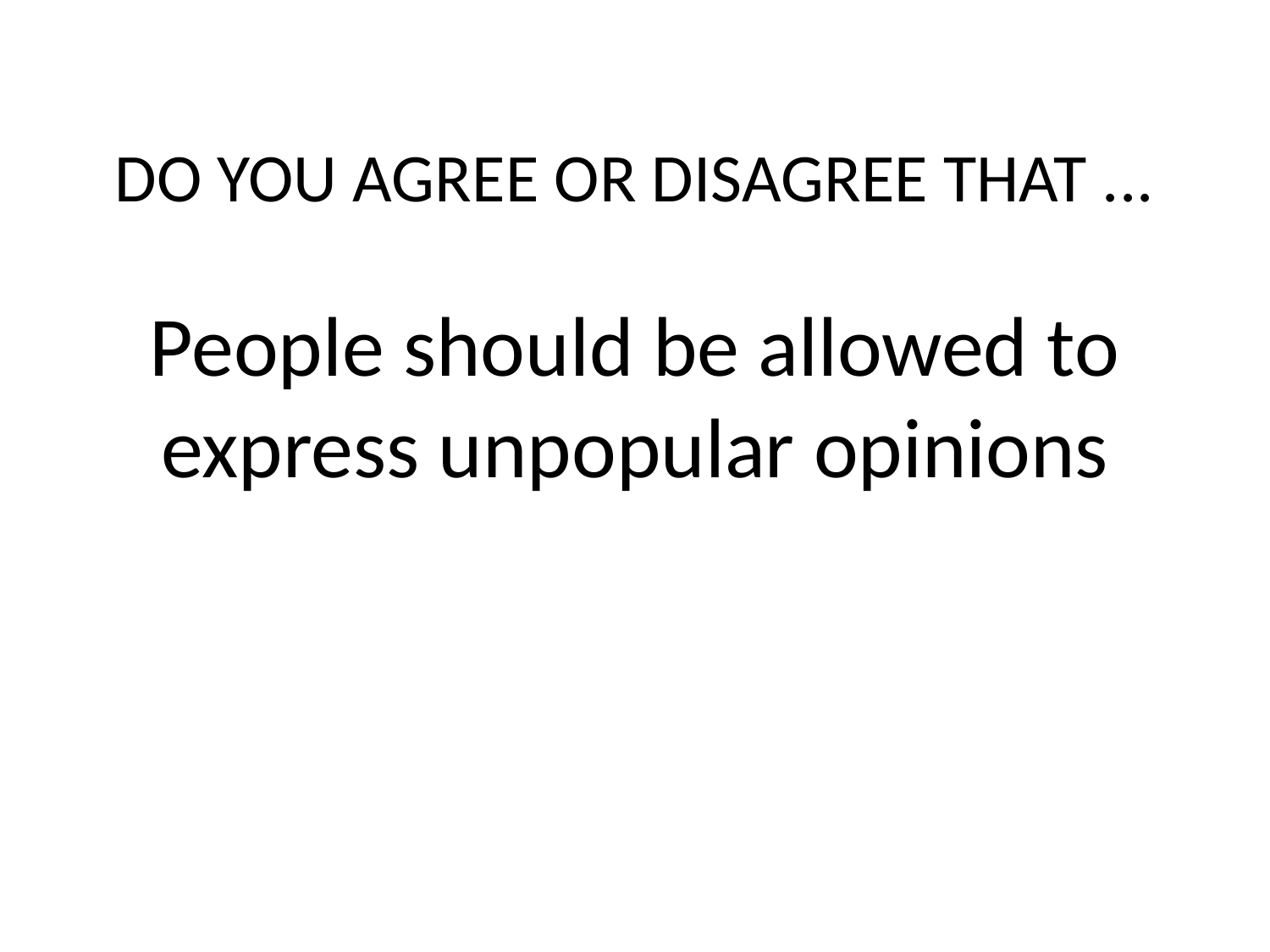

# DO YOU AGREE OR DISAGREE THAT ...
People should be allowed to express unpopular opinions